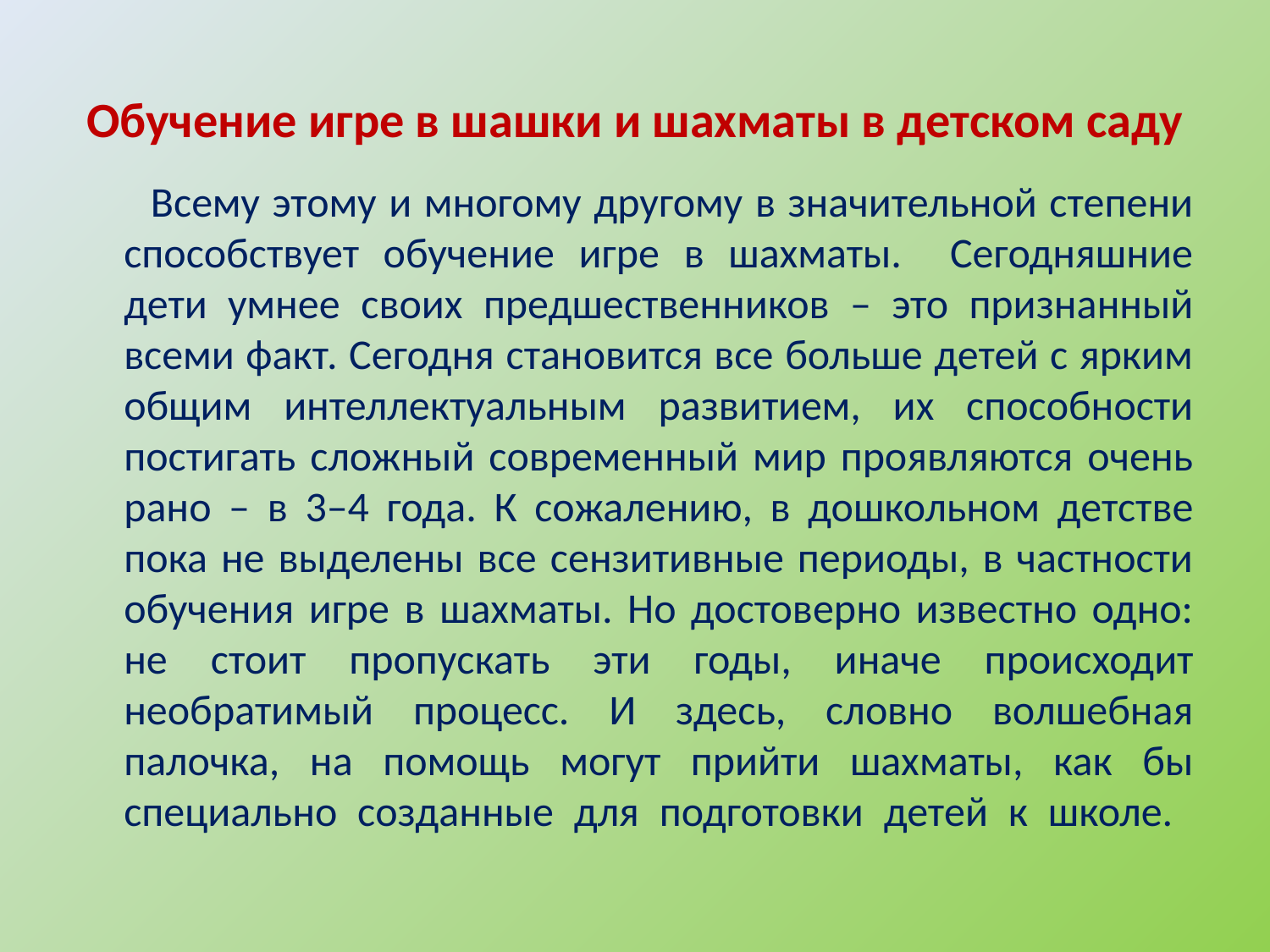

# Обучение игре в шашки и шахматы в детском саду
      Всему этому и многому другому в значительной степени способствует обучение игре в шахматы.  Сегодняшние дети умнее своих предшественников – это признанный всеми факт. Сегодня становится все больше детей с ярким общим интеллектуальным развитием, их способности постигать сложный современный мир проявляются очень рано – в 3–4 года. К сожалению, в дошкольном детстве пока не выделены все сензитивные периоды, в частности обучения игре в шахматы. Но достоверно известно одно: не стоит пропускать эти годы, иначе происходит необратимый процесс. И здесь, словно волшебная палочка, на помощь могут прийти шахматы, как бы специально созданные для подготовки детей к школе.